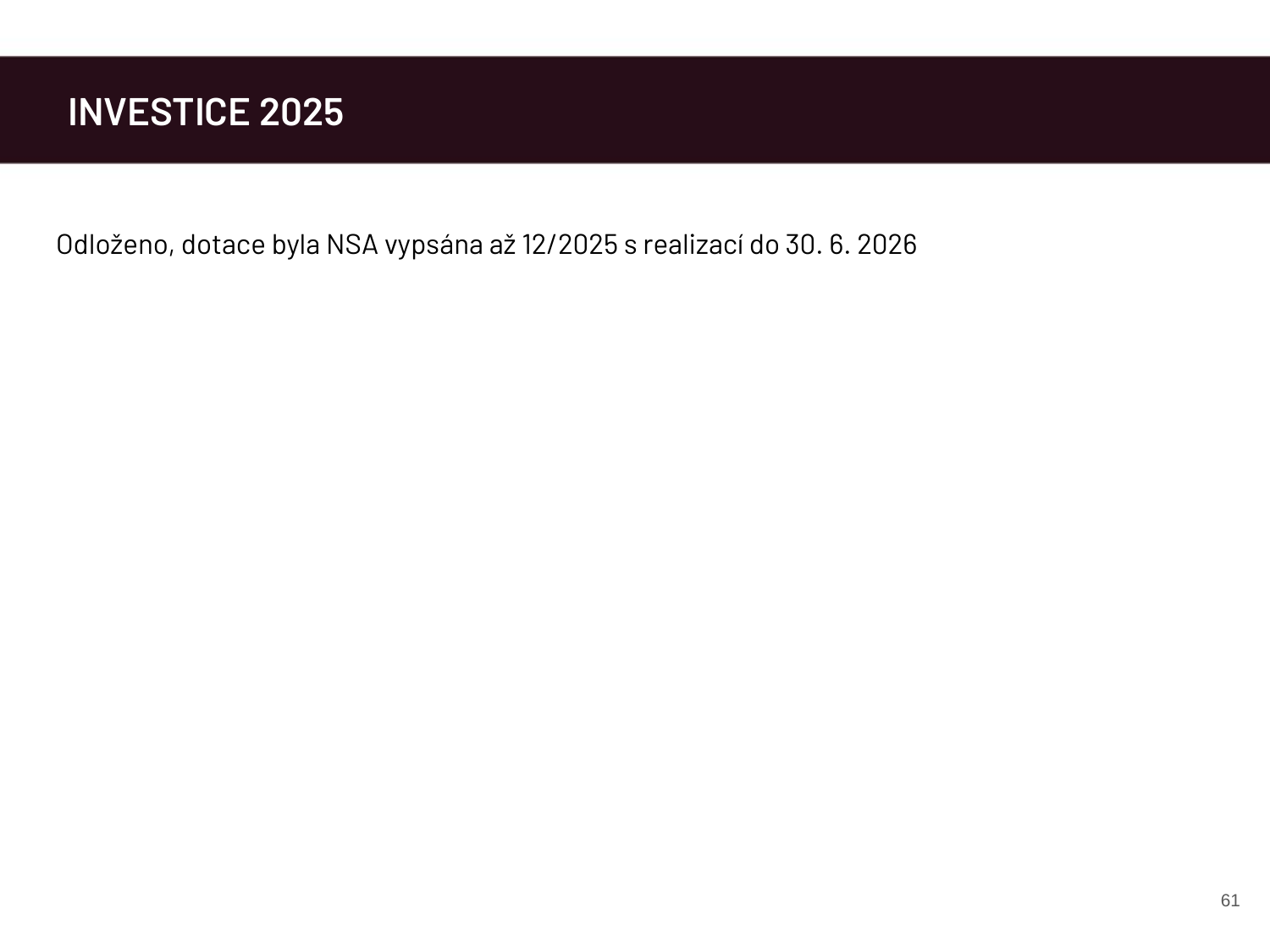

INVESTICE 2025
Odloženo, dotace byla NSA vypsána až 12/2025 s realizací do 30. 6. 2026

61